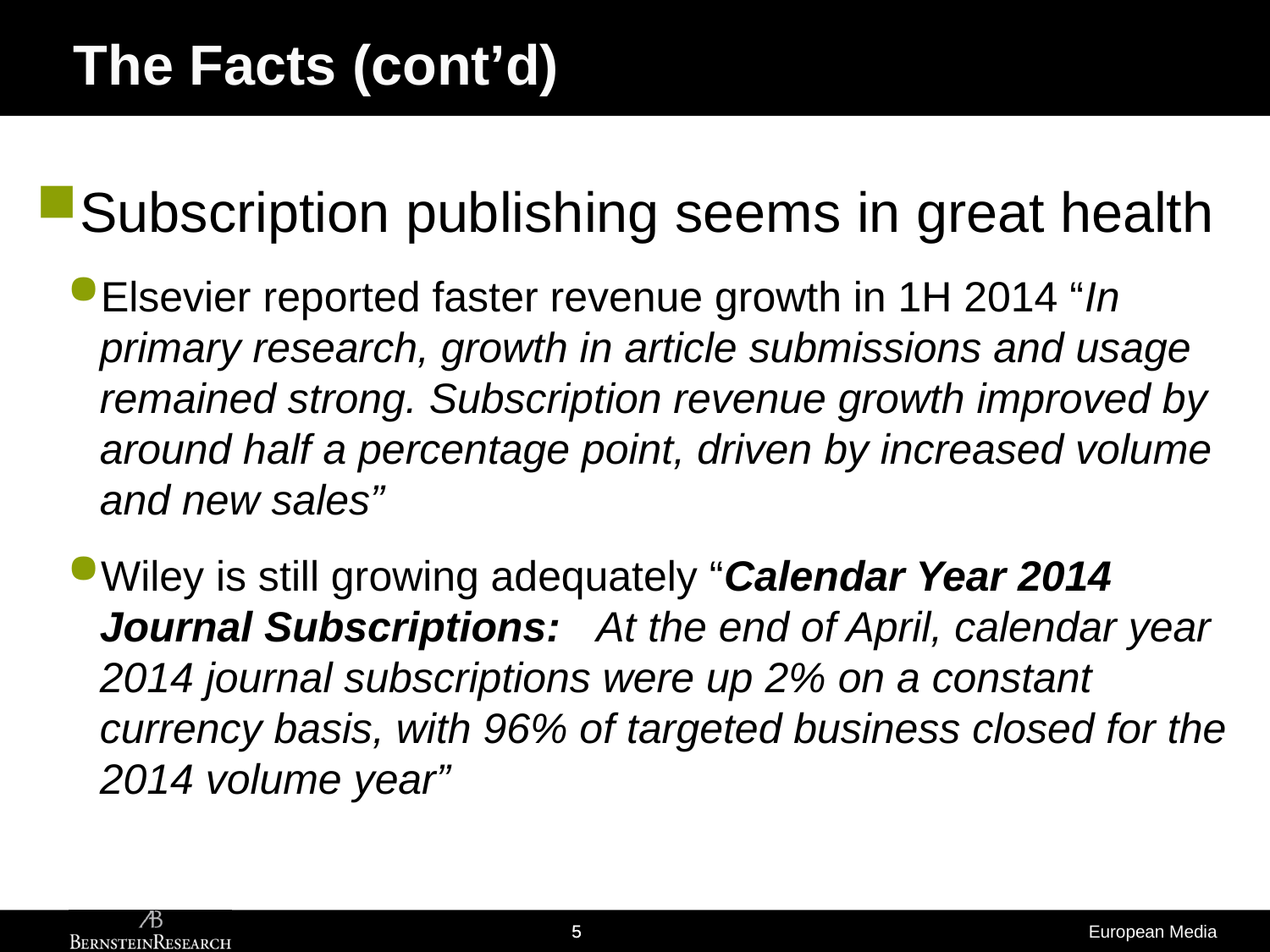

The Facts (cont’d)
Subscription publishing seems in great health
Elsevier reported faster revenue growth in 1H 2014 “In primary research, growth in article submissions and usage remained strong. Subscription revenue growth improved by around half a percentage point, driven by increased volume and new sales”
Wiley is still growing adequately “Calendar Year 2014 Journal Subscriptions:   At the end of April, calendar year 2014 journal subscriptions were up 2% on a constant currency basis, with 96% of targeted business closed for the 2014 volume year”